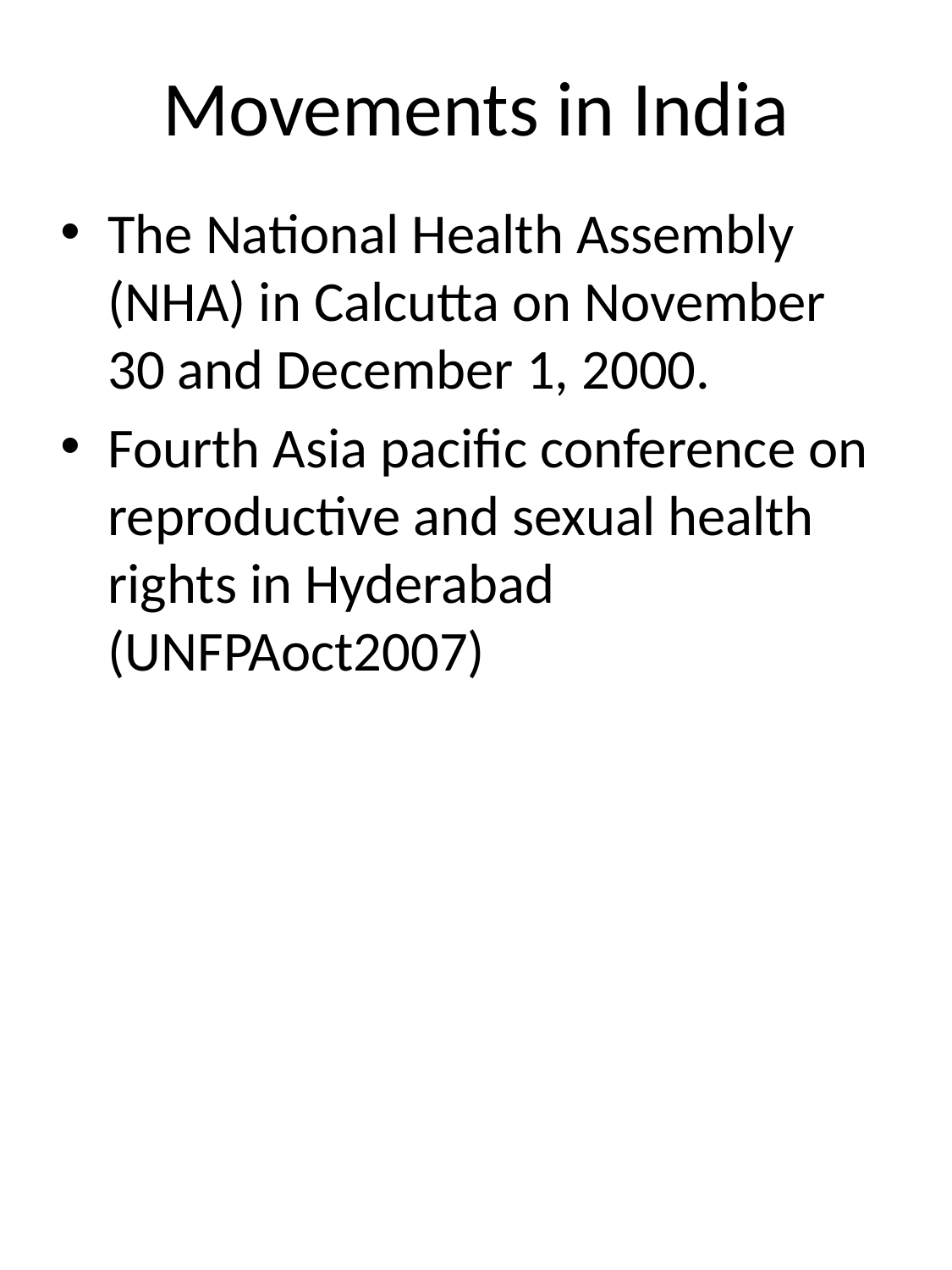

# Movements in India
The National Health Assembly (NHA) in Calcutta on November 30 and December 1, 2000.
Fourth Asia pacific conference on reproductive and sexual health rights in Hyderabad  (UNFPAoct2007)